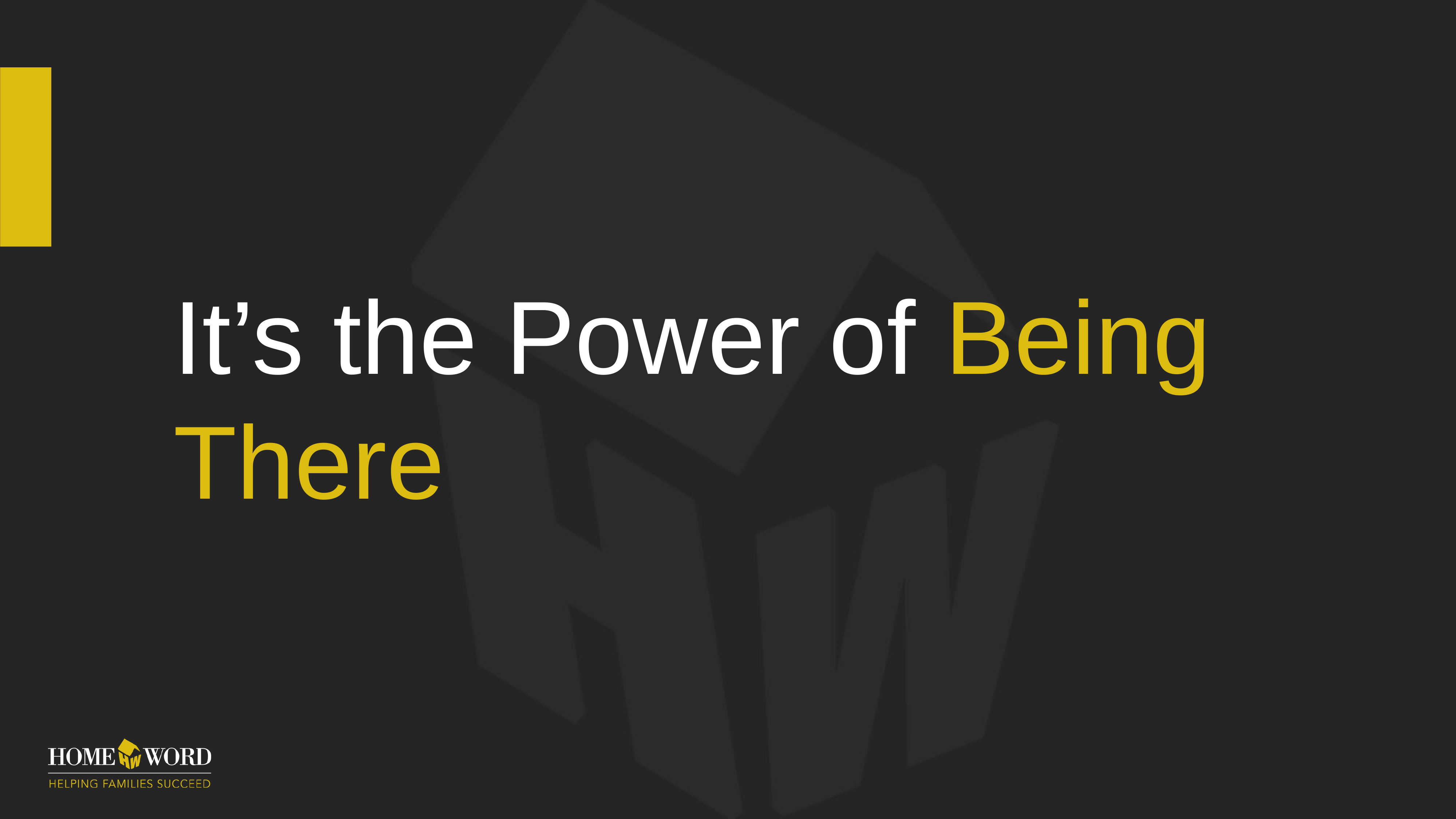

# It’s the Power of Being There